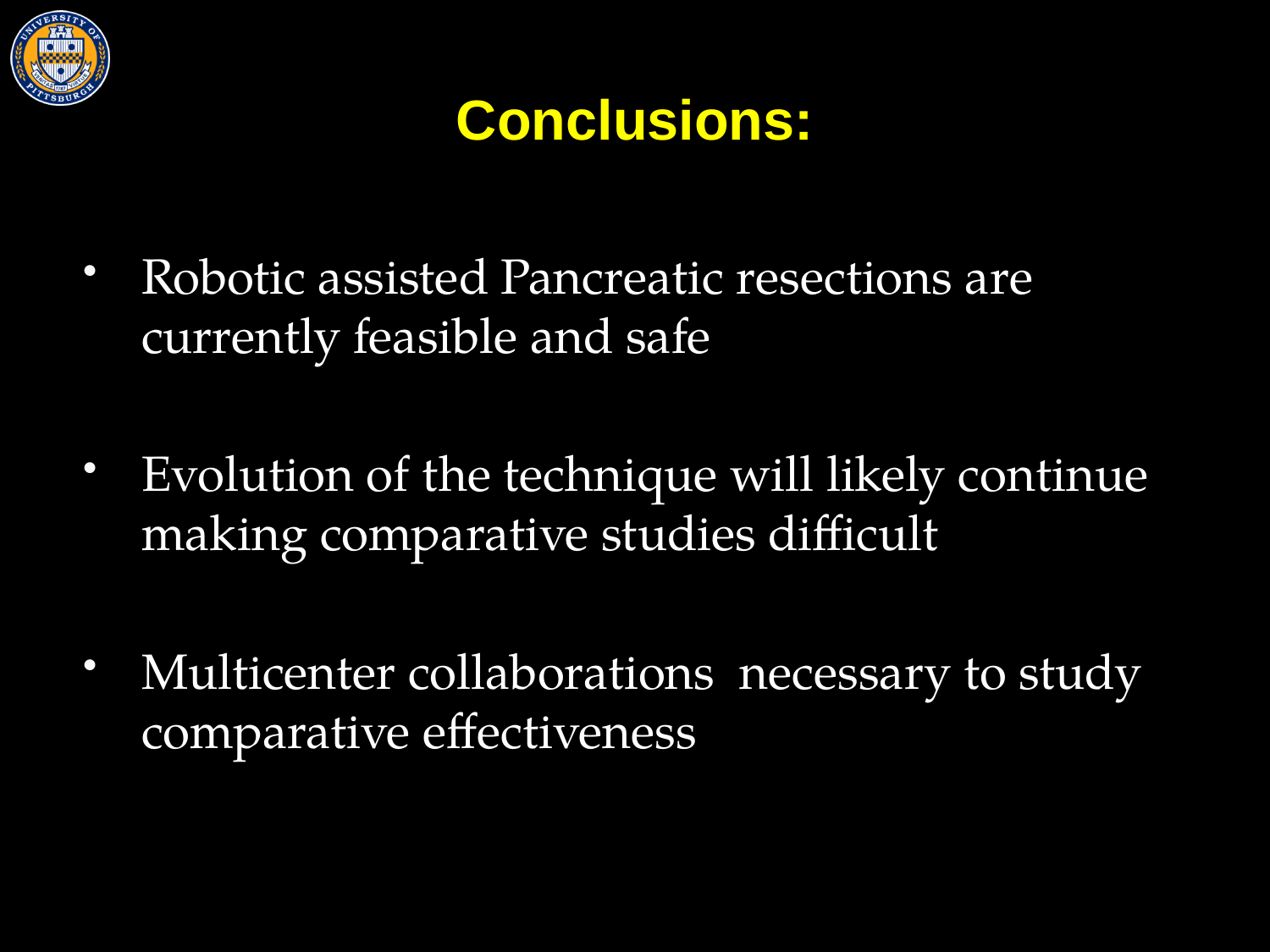

# Conclusions:

Robotic assisted Pancreatic resections are currently feasible and safe

Evolution of the technique will likely continue making comparative studies difficult

Multicenter collaborations  necessary to study comparative effectiveness